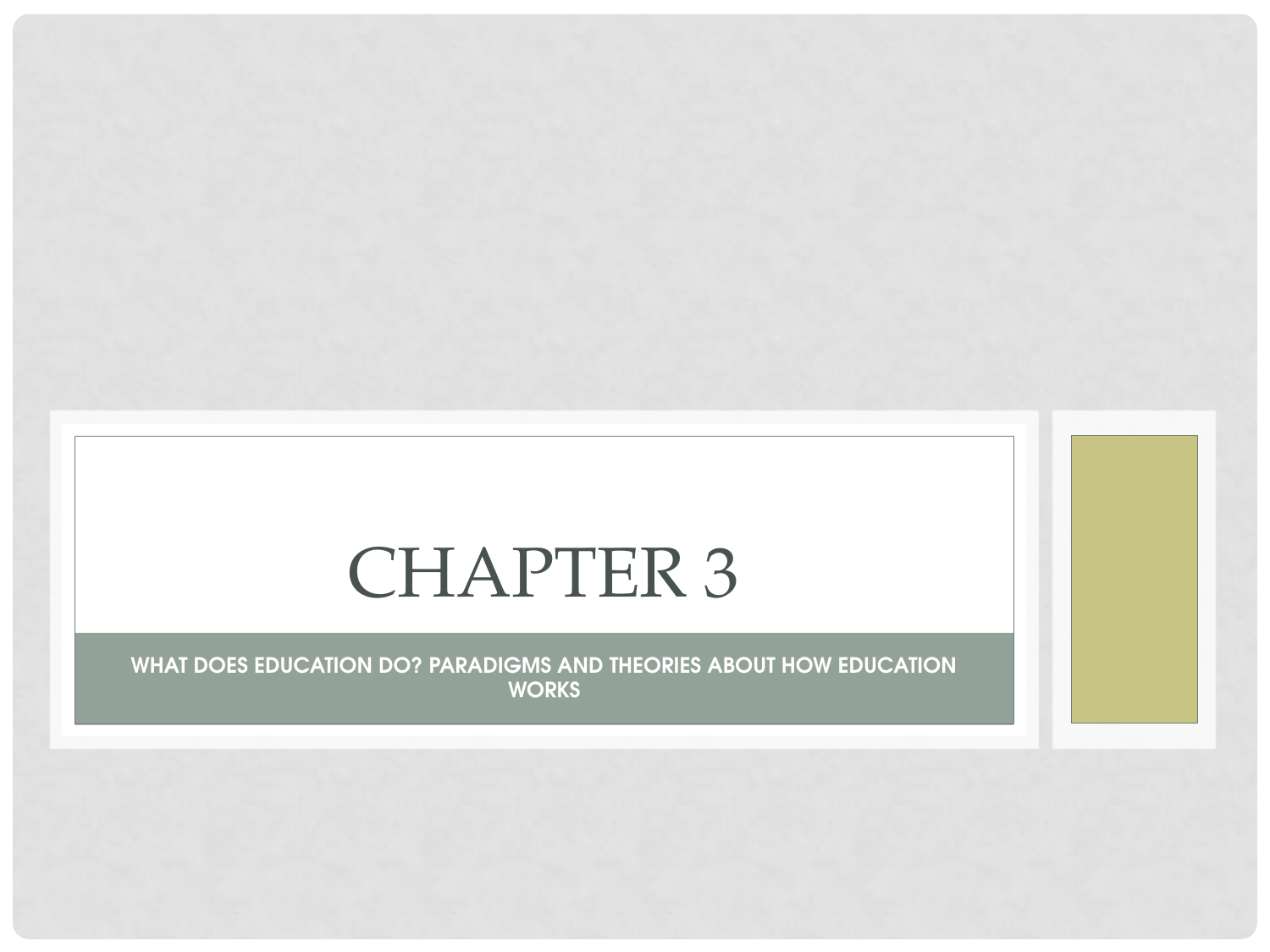

CHAPTER 3
# WHAT DOES EDUCATION DO? PARADIGMS AND THEORIES ABOUT HOW EDUCATION WORKS